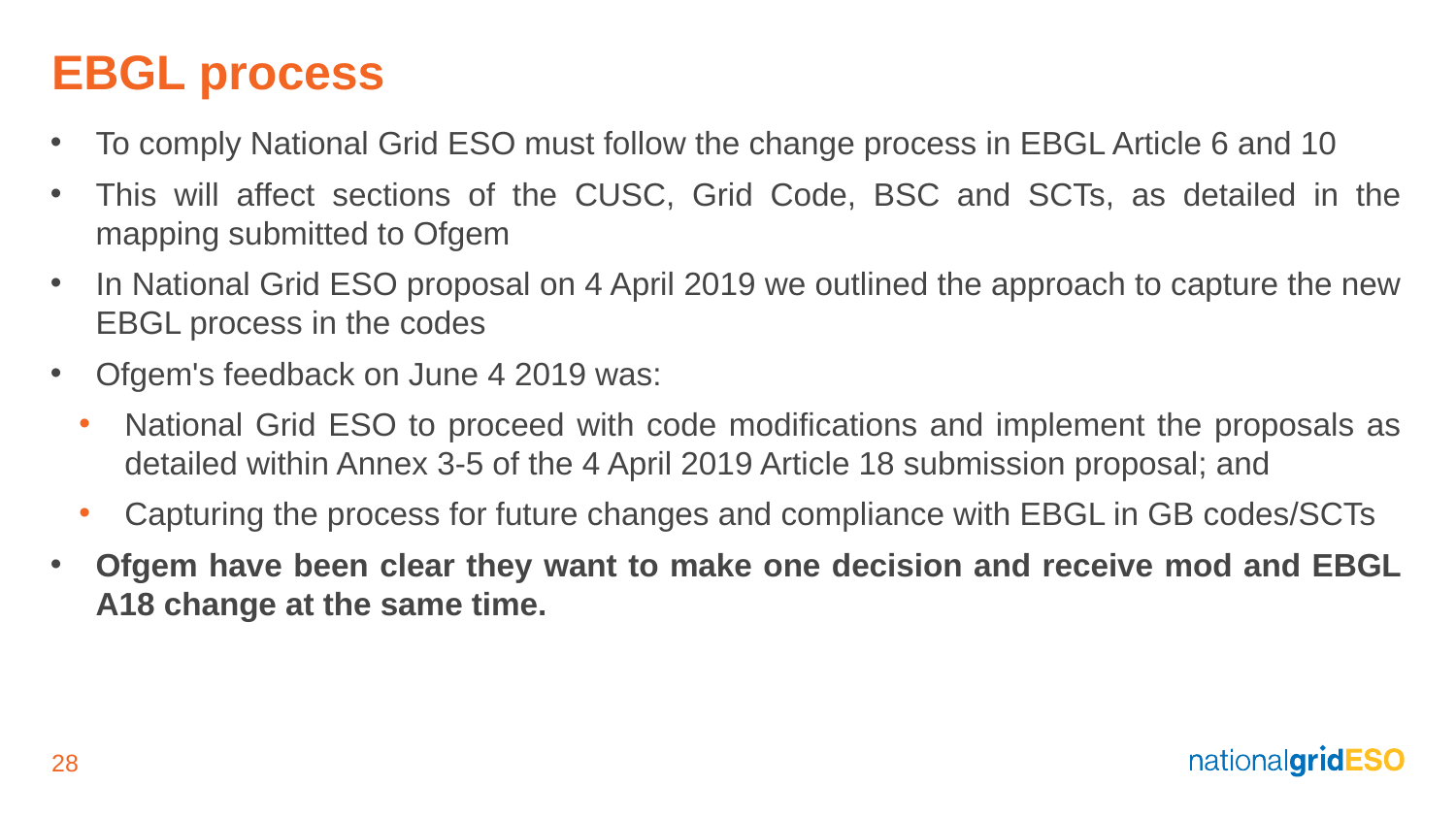

# EBGL process
To comply National Grid ESO must follow the change process in EBGL Article 6 and 10
This will affect sections of the CUSC, Grid Code, BSC and SCTs, as detailed in the mapping submitted to Ofgem
In National Grid ESO proposal on 4 April 2019 we outlined the approach to capture the new EBGL process in the codes
Ofgem's feedback on June 4 2019 was:
National Grid ESO to proceed with code modifications and implement the proposals as detailed within Annex 3-5 of the 4 April 2019 Article 18 submission proposal; and
Capturing the process for future changes and compliance with EBGL in GB codes/SCTs
Ofgem have been clear they want to make one decision and receive mod and EBGL A18 change at the same time.